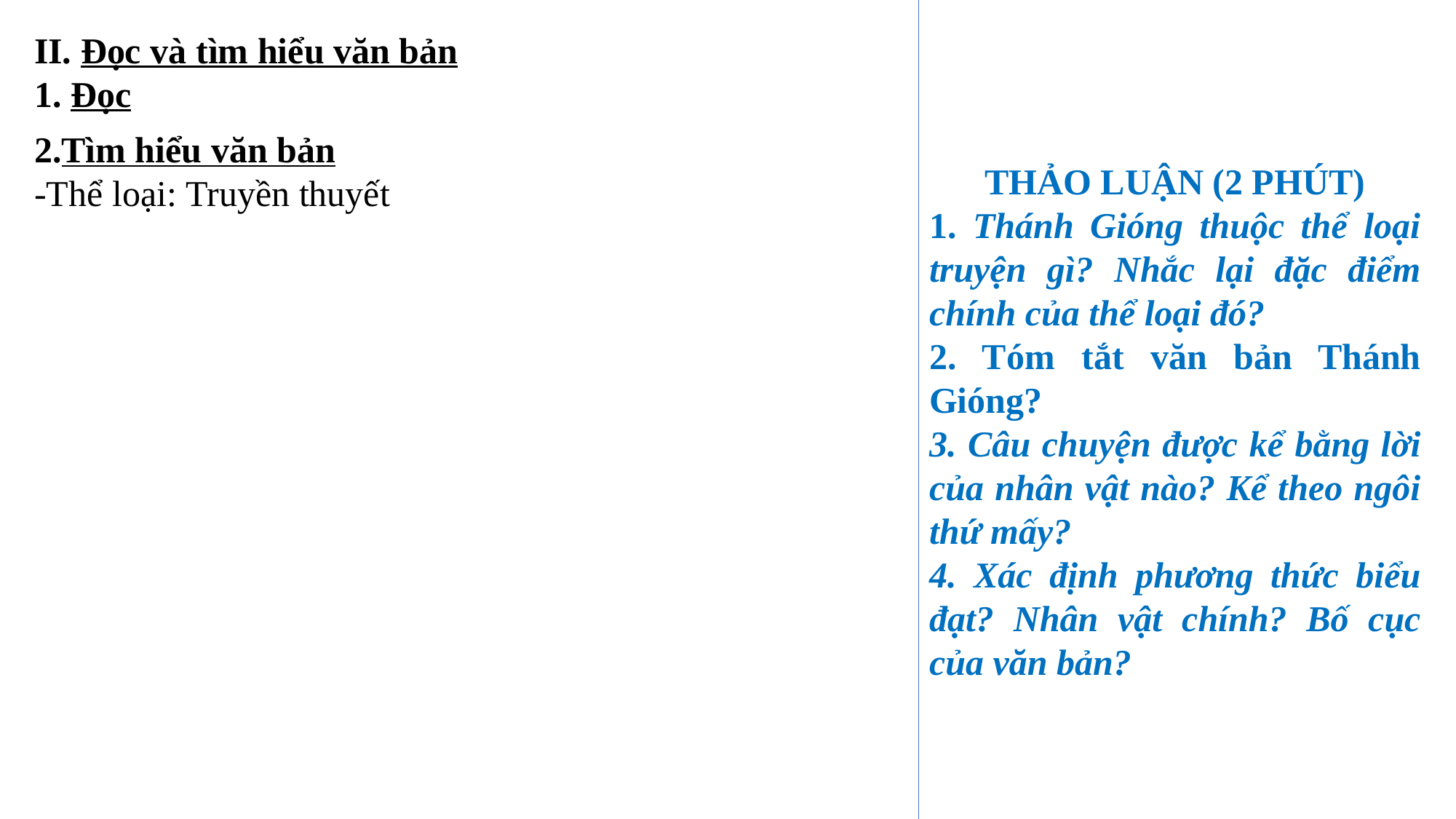

II. Đọc và tìm hiểu văn bản
1. Đọc
2.Tìm hiểu văn bản
-Thể loại: Truyền thuyết

THẢO LUẬN (2 PHÚT)
1. Thánh Gióng thuộc thể loại truyện gì? Nhắc lại đặc điểm chính của thể loại đó?
2. Tóm tắt văn bản Thánh Gióng?
3. Câu chuyện được kể bằng lời của nhân vật nào? Kể theo ngôi thứ mấy?
4. Xác định phương thức biểu đạt? Nhân vật chính? Bố cục của văn bản?